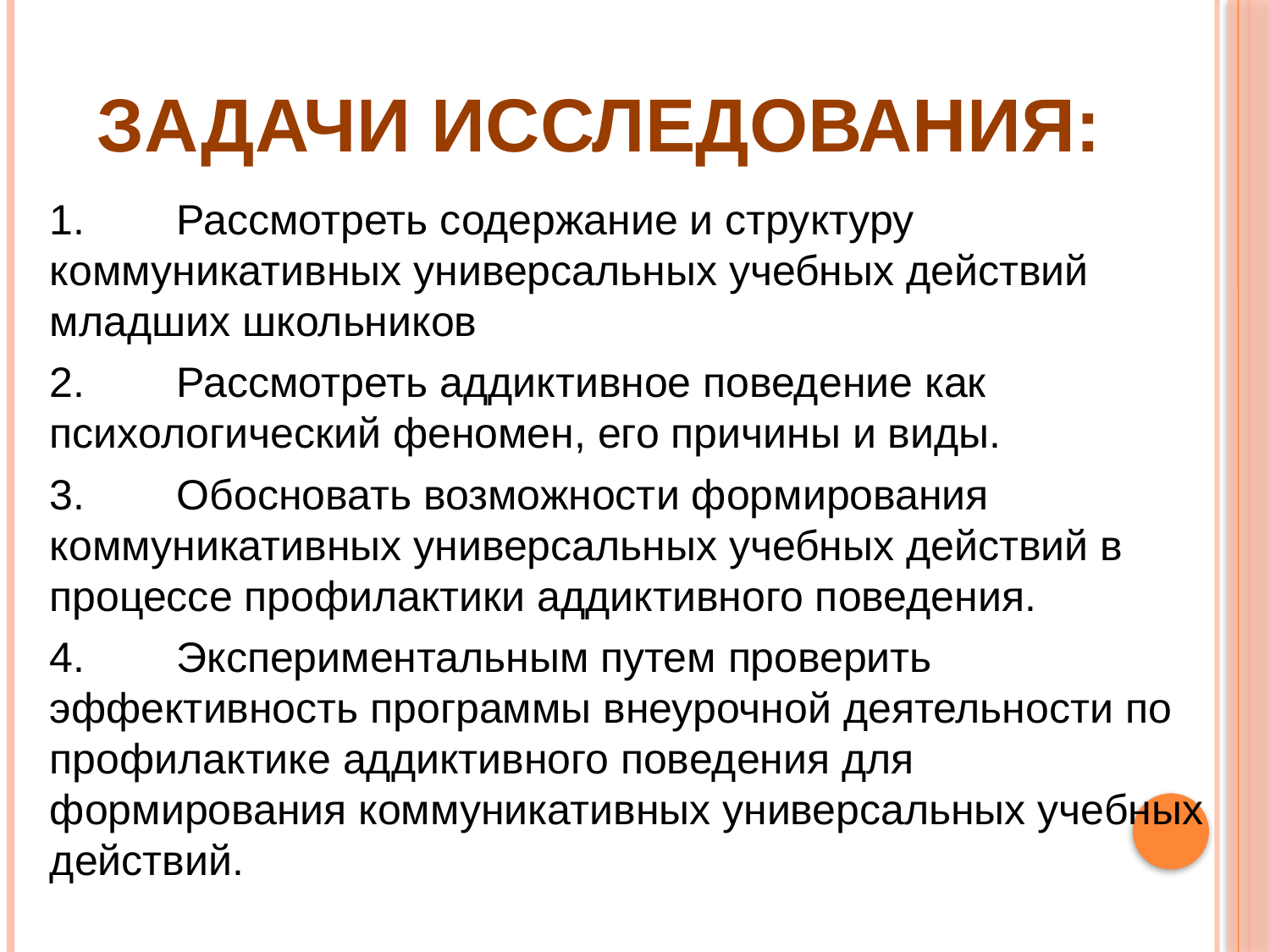

# Задачи исследования:
1.	Рассмотреть содержание и структуру коммуникативных универсальных учебных действий младших школьников
2.	Рассмотреть аддиктивное поведение как психологический феномен, его причины и виды.
3.	Обосновать возможности формирования коммуникативных универсальных учебных действий в процессе профилактики аддиктивного поведения.
4.	Экспериментальным путем проверить эффективность программы внеурочной деятельности по профилактике аддиктивного поведения для формирования коммуникативных универсальных учебных действий.